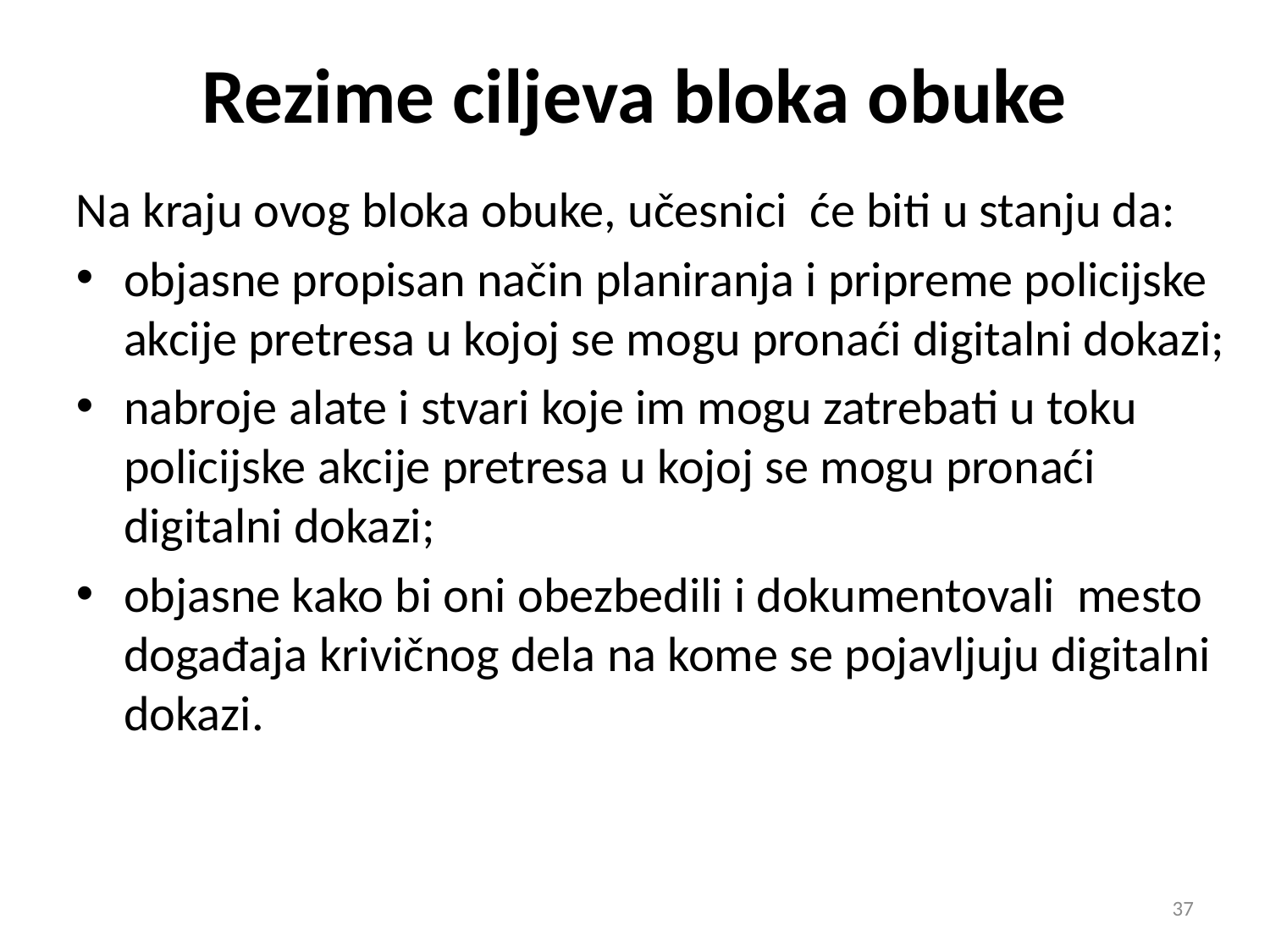

# Rezime ciljeva bloka obuke
Na kraju ovog bloka obuke, učesnici  će biti u stanju da:
objasne propisan način planiranja i pripreme policijske akcije pretresa u kojoj se mogu pronaći digitalni dokazi;
nabroje alate i stvari koje im mogu zatrebati u toku policijske akcije pretresa u kojoj se mogu pronaći digitalni dokazi;
objasne kako bi oni obezbedili i dokumentovali  mesto događaja krivičnog dela na kome se pojavljuju digitalni dokazi.
37